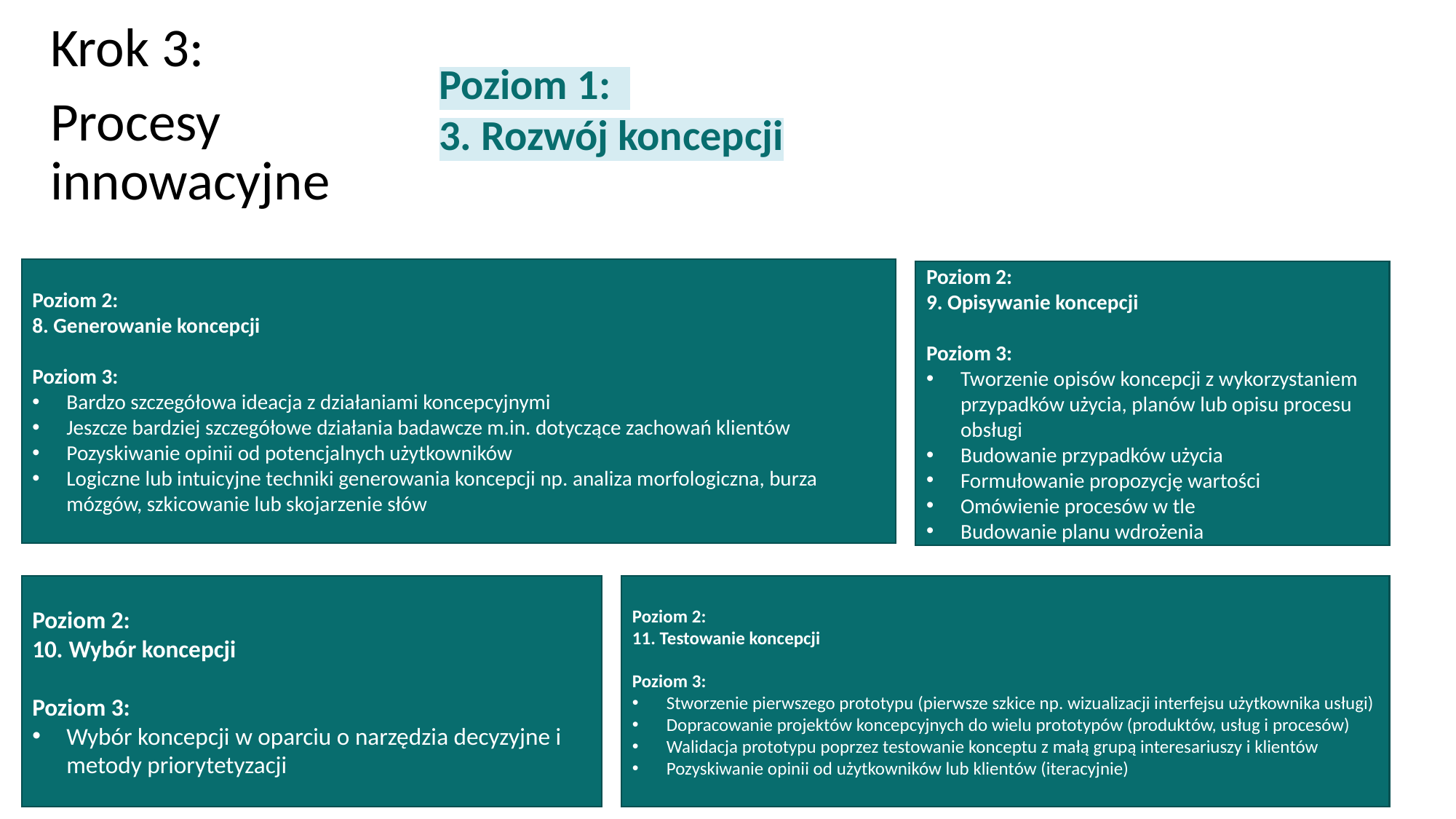

Krok 3:
Procesy innowacyjne
Poziom 1:
3. Rozwój koncepcji
Poziom 2:
8. Generowanie koncepcji

Poziom 3:
Bardzo szczegółowa ideacja z działaniami koncepcyjnymi
Jeszcze bardziej szczegółowe działania badawcze m.in. dotyczące zachowań klientów
Pozyskiwanie opinii od potencjalnych użytkowników
Logiczne lub intuicyjne techniki generowania koncepcji np. analiza morfologiczna, burza mózgów, szkicowanie lub skojarzenie słów
Poziom 2:
9. Opisywanie koncepcji

Poziom 3:
Tworzenie opisów koncepcji z wykorzystaniem przypadków użycia, planów lub opisu procesu obsługi
Budowanie przypadków użycia
Formułowanie propozycję wartości
Omówienie procesów w tle
Budowanie planu wdrożenia

Poziom 2:
11. Testowanie koncepcji

Poziom 3:
Stworzenie pierwszego prototypu (pierwsze szkice np. wizualizacji interfejsu użytkownika usługi)
Dopracowanie projektów koncepcyjnych do wielu prototypów (produktów, usług i procesów)
Walidacja prototypu poprzez testowanie konceptu z małą grupą interesariuszy i klientów
Pozyskiwanie opinii od użytkowników lub klientów (iteracyjnie)
Poziom 2:
10. Wybór koncepcji

Poziom 3:
Wybór koncepcji w oparciu o narzędzia decyzyjne i metody priorytetyzacji